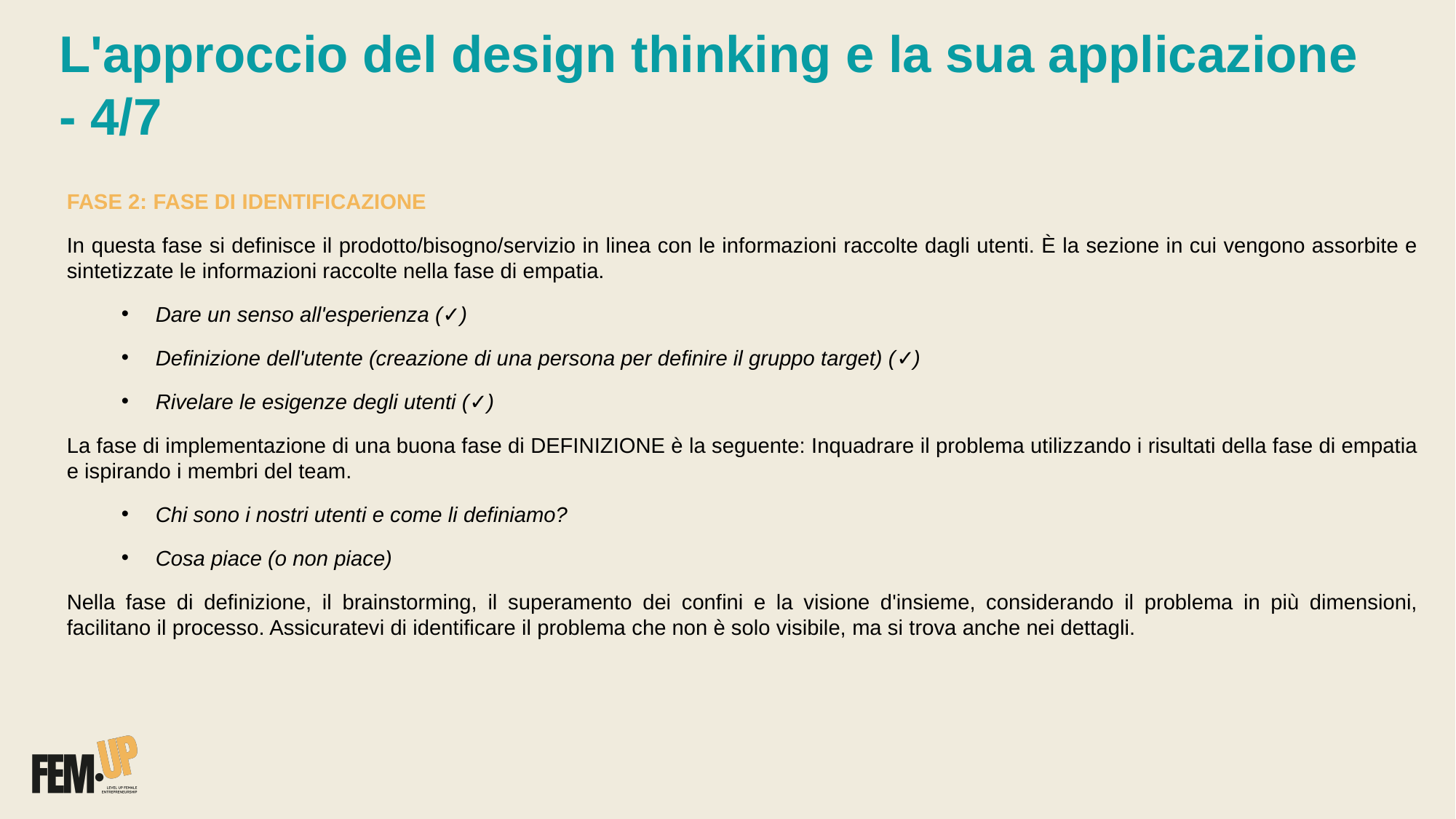

L'approccio del design thinking e la sua applicazione - 4/7
FASE 2: FASE DI IDENTIFICAZIONE
In questa fase si definisce il prodotto/bisogno/servizio in linea con le informazioni raccolte dagli utenti. È la sezione in cui vengono assorbite e sintetizzate le informazioni raccolte nella fase di empatia.
Dare un senso all'esperienza (✓)
Definizione dell'utente (creazione di una persona per definire il gruppo target) (✓)
Rivelare le esigenze degli utenti (✓)
La fase di implementazione di una buona fase di DEFINIZIONE è la seguente: Inquadrare il problema utilizzando i risultati della fase di empatia e ispirando i membri del team.
Chi sono i nostri utenti e come li definiamo?
Cosa piace (o non piace)
Nella fase di definizione, il brainstorming, il superamento dei confini e la visione d'insieme, considerando il problema in più dimensioni, facilitano il processo. Assicuratevi di identificare il problema che non è solo visibile, ma si trova anche nei dettagli.